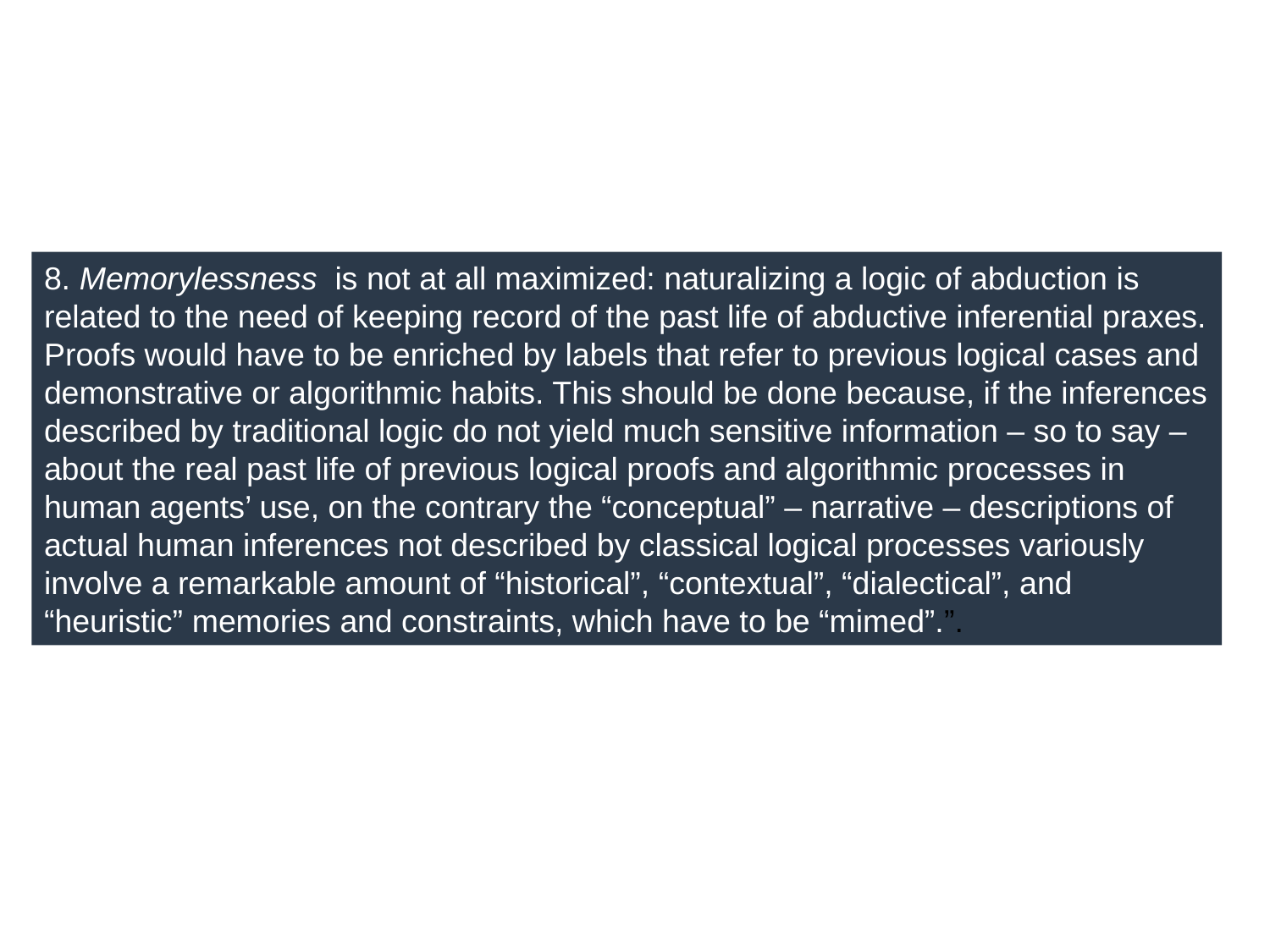

8. Memorylessness  is not at all maximized: naturalizing a logic of abduction is related to the need of keeping record of the past life of abductive inferential praxes. Proofs would have to be enriched by labels that refer to previous logical cases and demonstrative or algorithmic habits. This should be done because, if the inferences described by traditional logic do not yield much sensitive information – so to say – about the real past life of previous logical proofs and algorithmic processes in human agents’ use, on the contrary the “conceptual” – narrative – descriptions of actual human inferences not described by classical logical processes variously involve a remarkable amount of “historical”, “contextual”, “dialectical”, and “heuristic” memories and constraints, which have to be “mimed”.”.